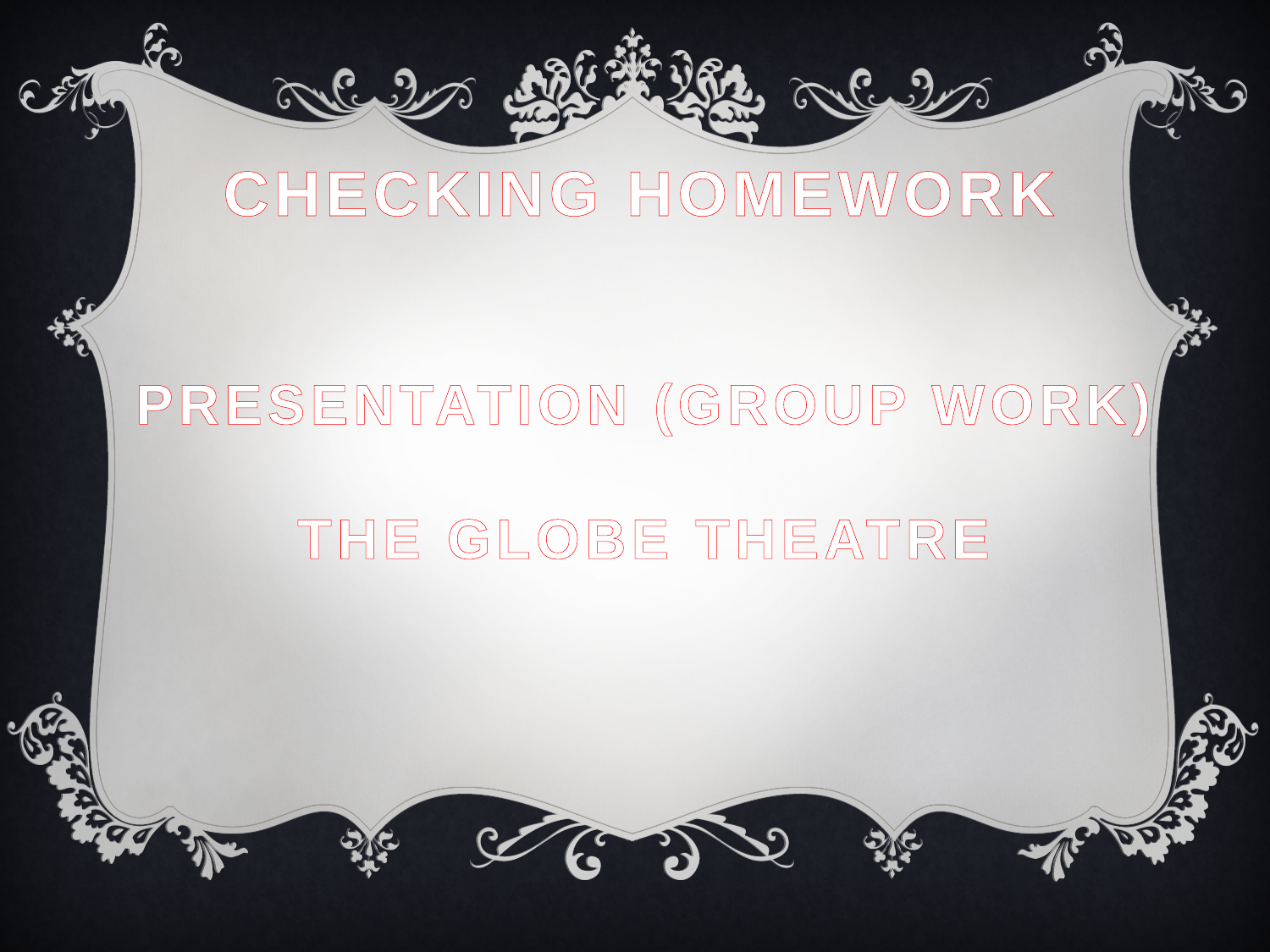

Checking homework
Presentation (Group Work)
THE GLOBE THEATRE